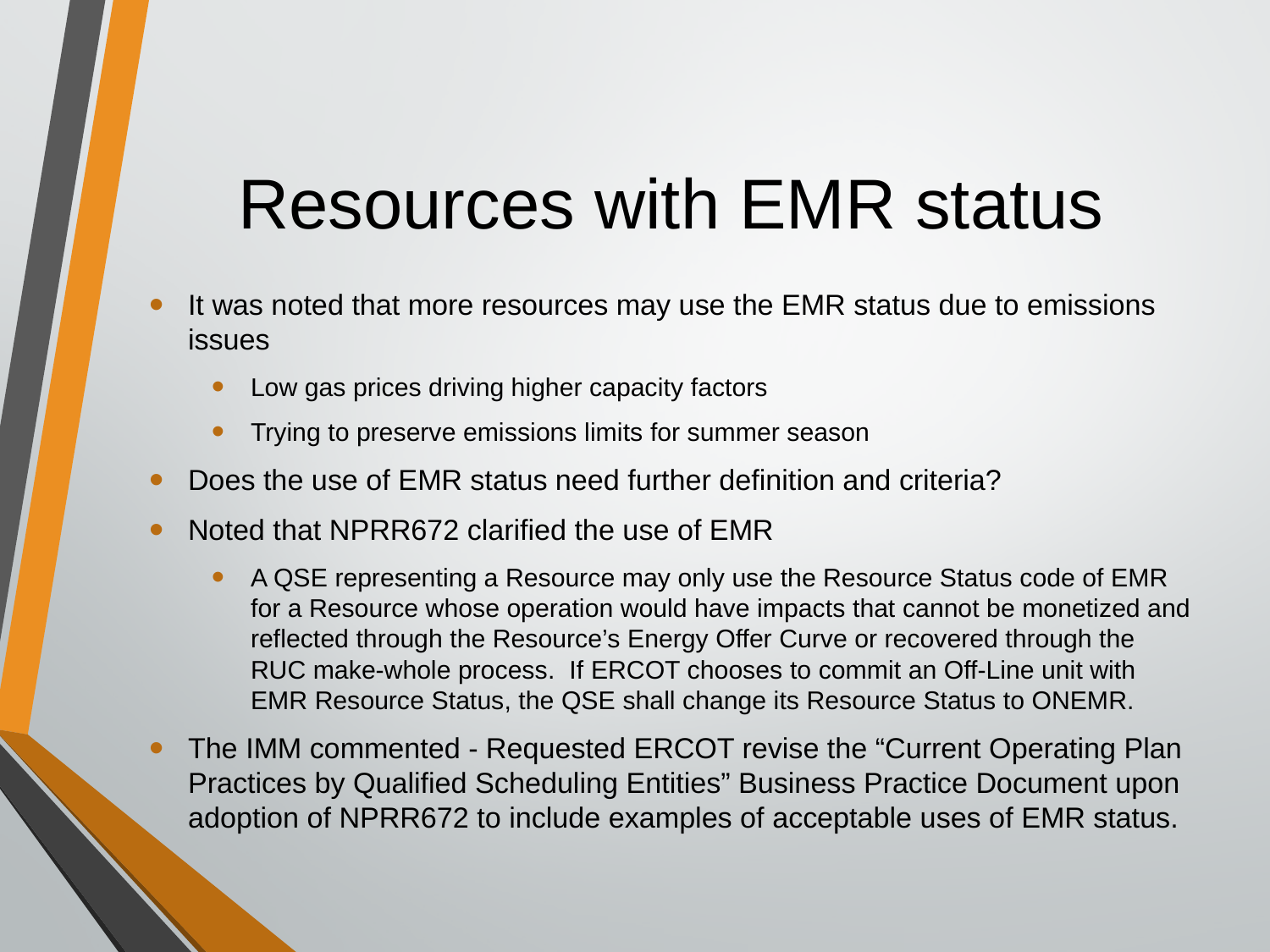

# Resources with EMR status
It was noted that more resources may use the EMR status due to emissions issues
Low gas prices driving higher capacity factors
Trying to preserve emissions limits for summer season
Does the use of EMR status need further definition and criteria?
Noted that NPRR672 clarified the use of EMR
A QSE representing a Resource may only use the Resource Status code of EMR for a Resource whose operation would have impacts that cannot be monetized and reflected through the Resource’s Energy Offer Curve or recovered through the RUC make-whole process.  If ERCOT chooses to commit an Off-Line unit with EMR Resource Status, the QSE shall change its Resource Status to ONEMR.
The IMM commented - Requested ERCOT revise the “Current Operating Plan Practices by Qualified Scheduling Entities” Business Practice Document upon adoption of NPRR672 to include examples of acceptable uses of EMR status.